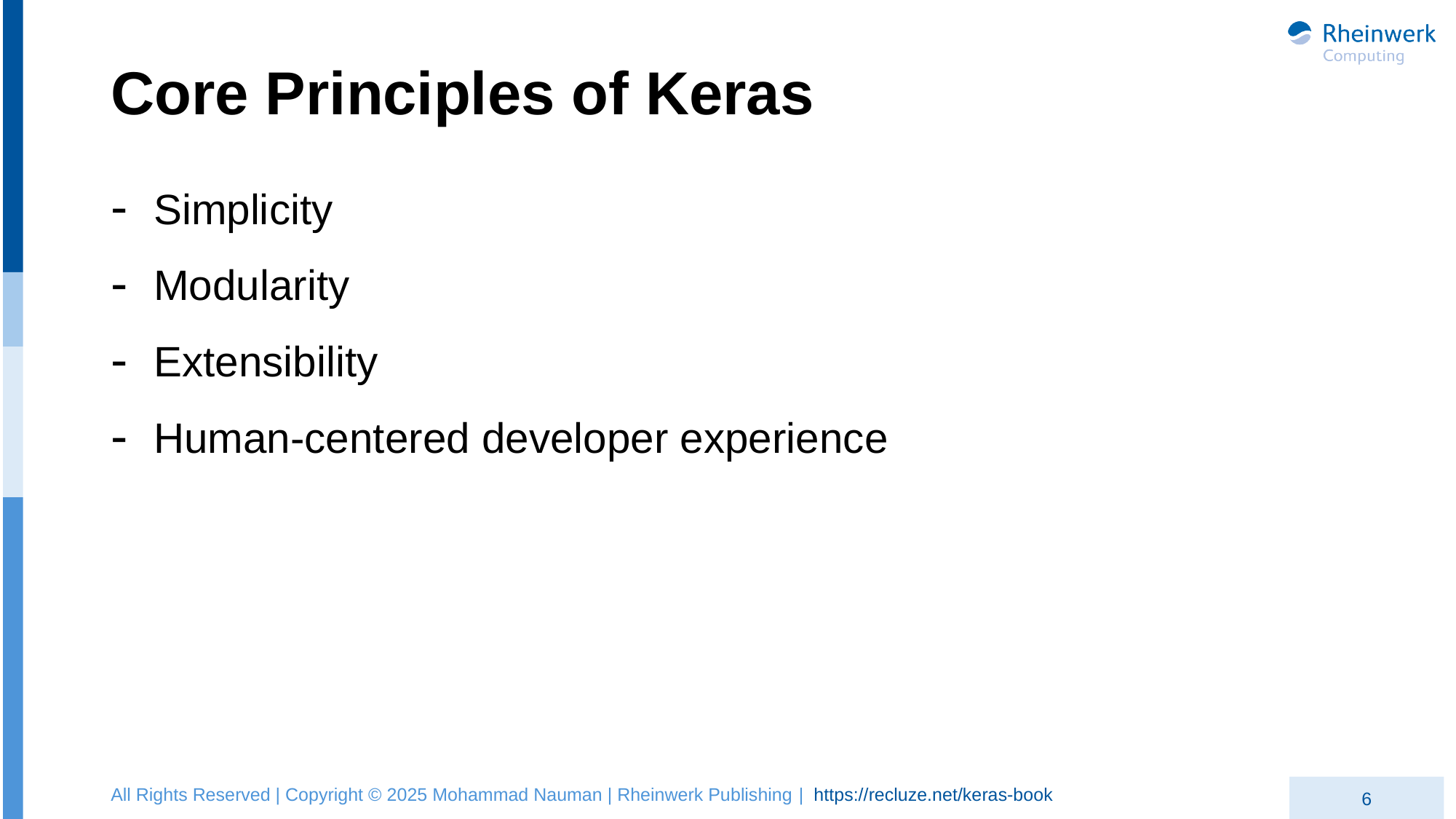

# Core Principles of Keras
Simplicity
Modularity
Extensibility
Human-centered developer experience